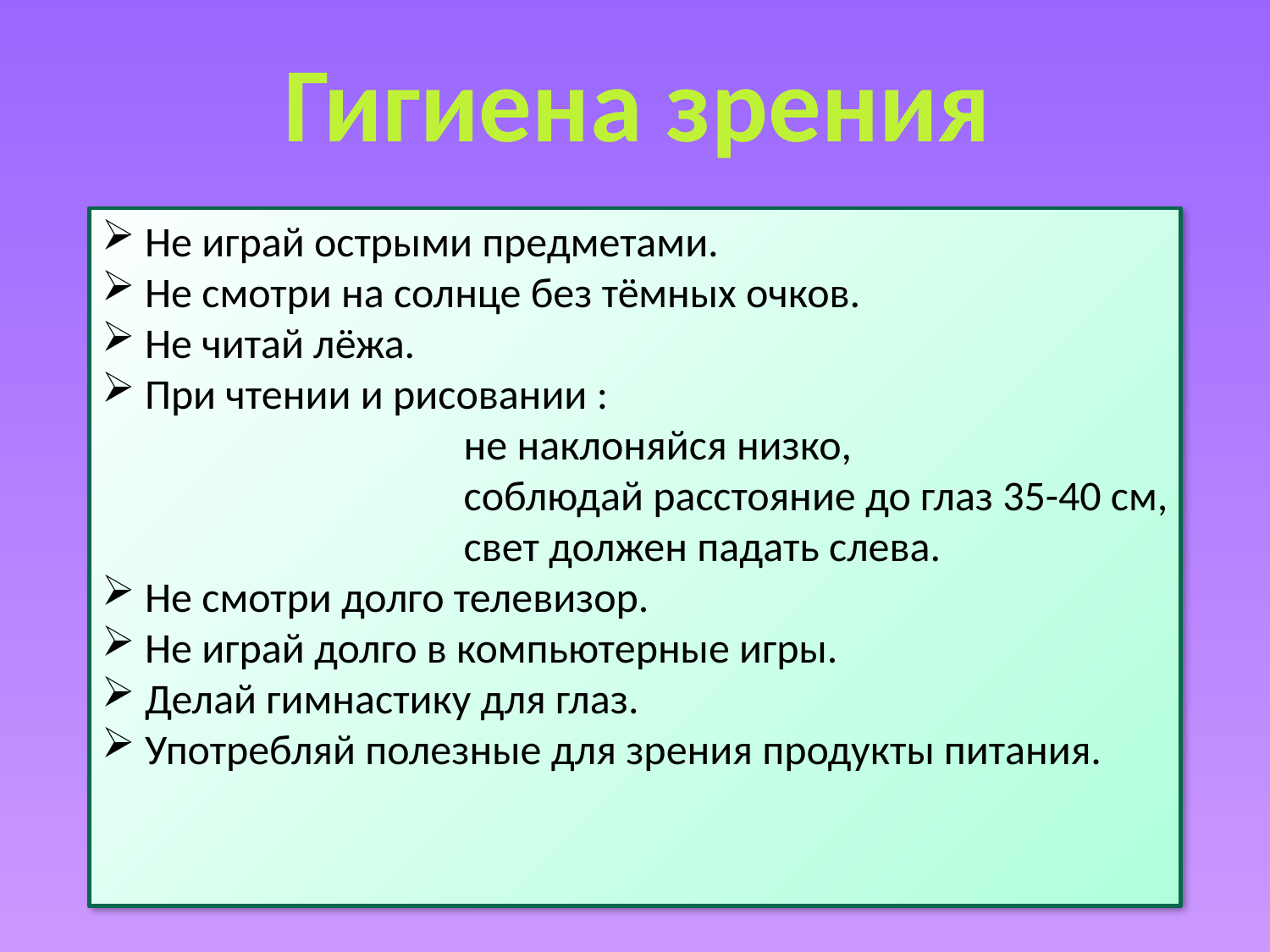

Гигиена зрения
 Не играй острыми предметами.
 Не смотри на солнце без тёмных очков.
 Не читай лёжа.
 При чтении и рисовании :
                                      не наклоняйся низко,
                                      соблюдай расстояние до глаз 35-40 см,
                                      свет должен падать слева.
 Не смотри долго телевизор.
 Не играй долго в компьютерные игры.
 Делай гимнастику для глаз.
 Употребляй полезные для зрения продукты питания.